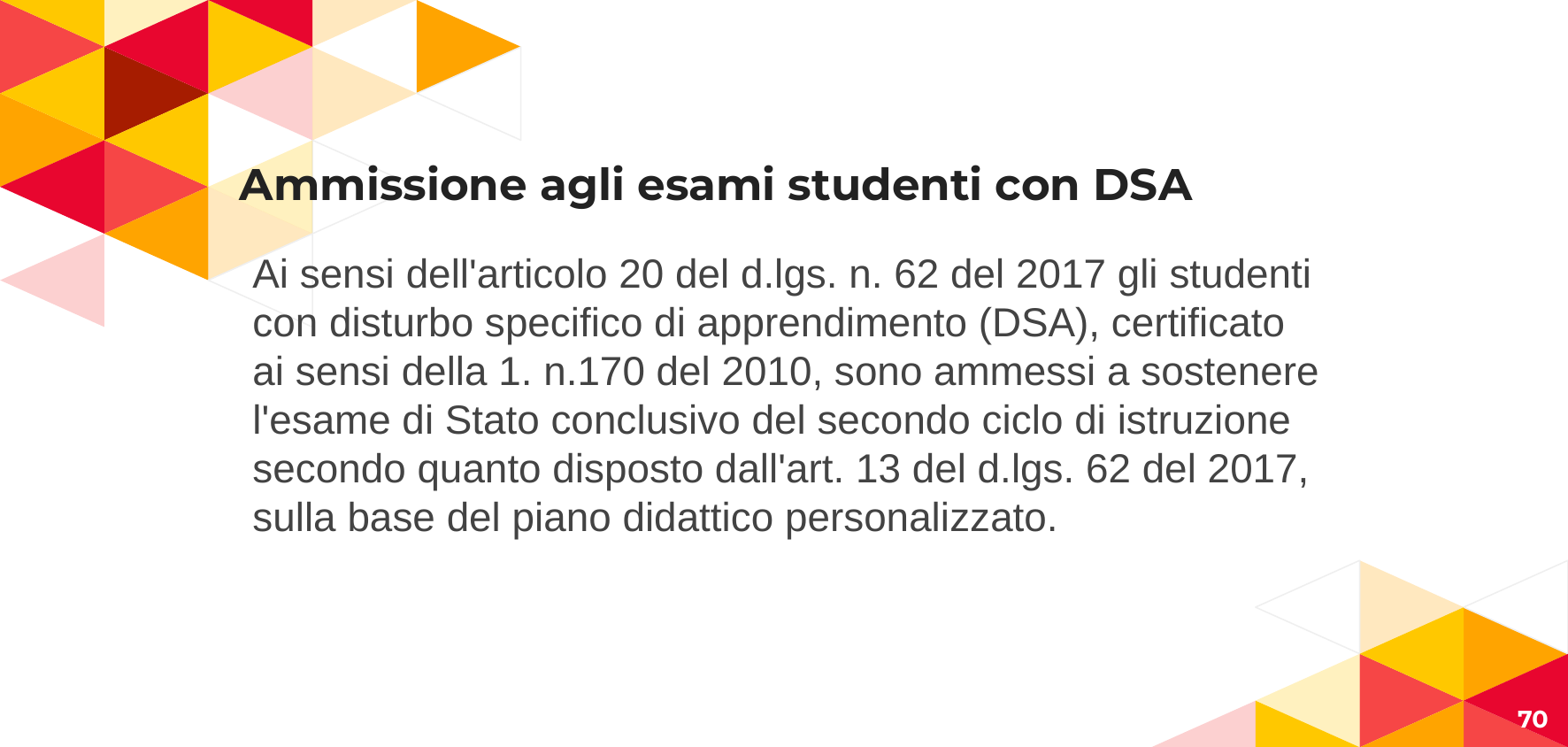

# Ammissione agli esami studenti con DSA
Ai sensi dell'articolo 20 del d.lgs. n. 62 del 2017 gli studenti con disturbo specifico di apprendimento (DSA), certificato ai sensi della 1. n.170 del 2010, sono ammessi a sostenere l'esame di Stato conclusivo del secondo ciclo di istruzione secondo quanto disposto dall'art. 13 del d.lgs. 62 del 2017, sulla base del piano didattico personalizzato.

70